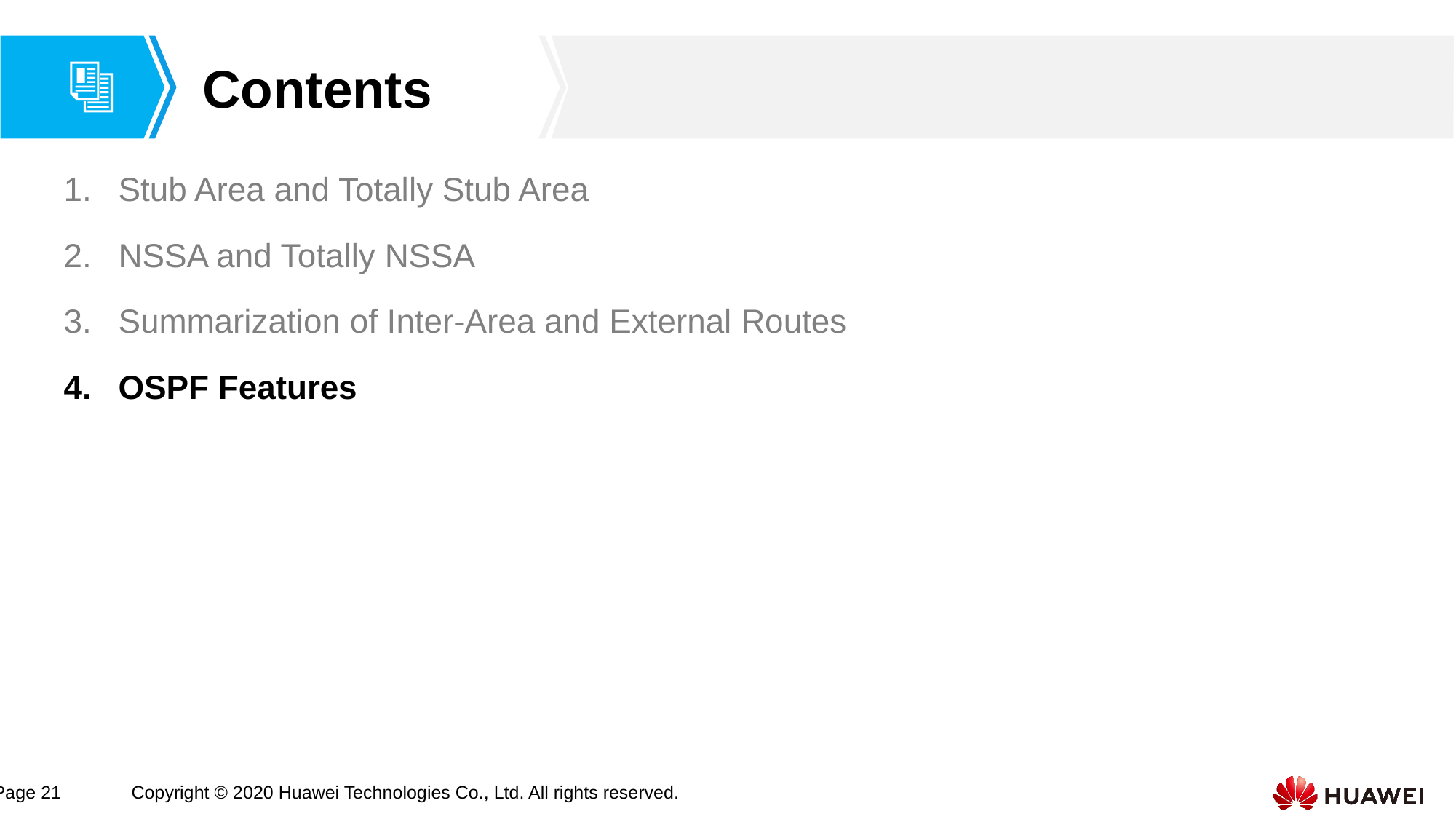

Stub Area and Totally Stub Area
NSSA and Totally NSSA
Summarization of Inter-Area and External Routes
OSPF Features